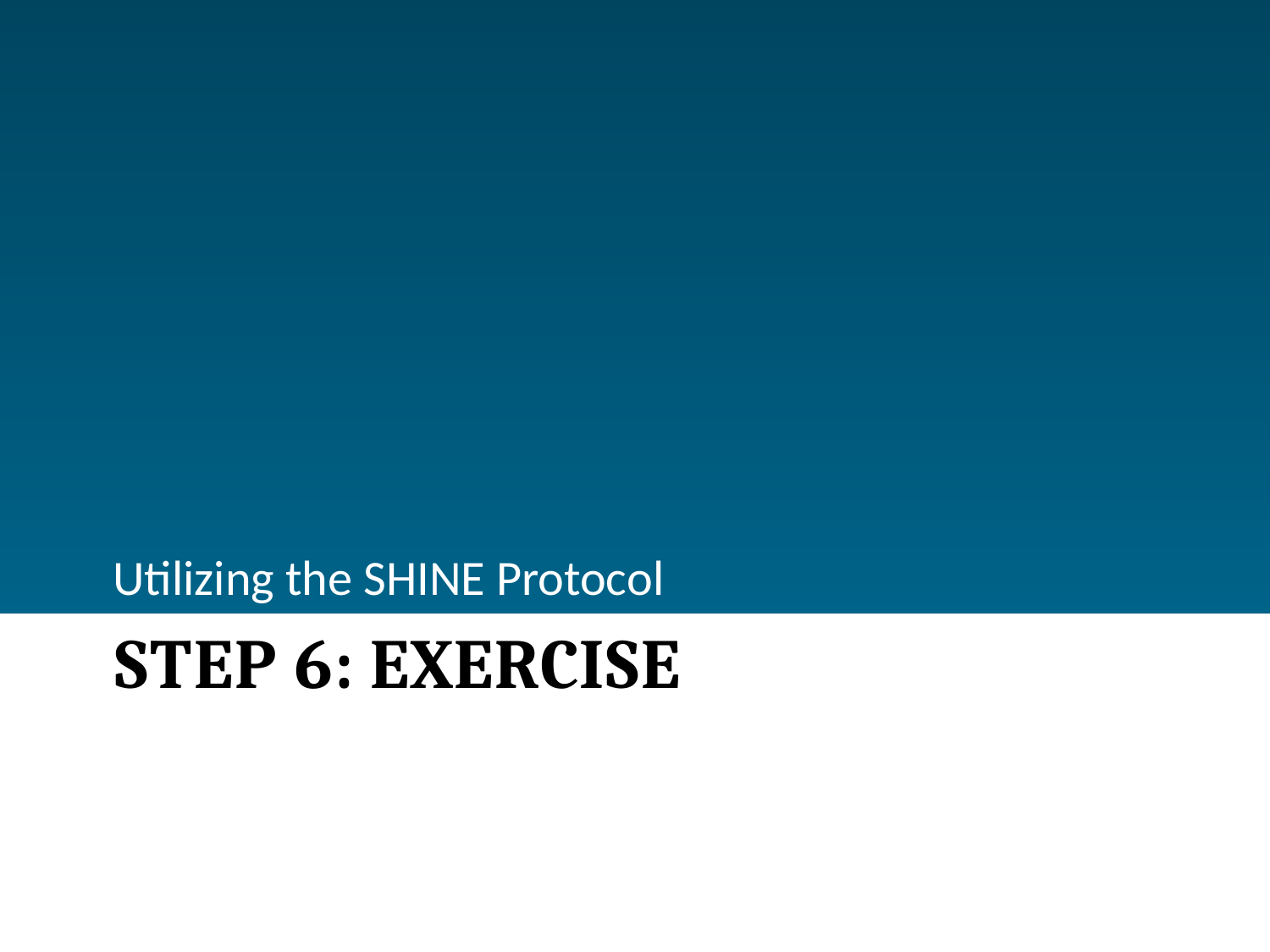

Utilizing the SHINE Protocol
# Step 6: Exercise